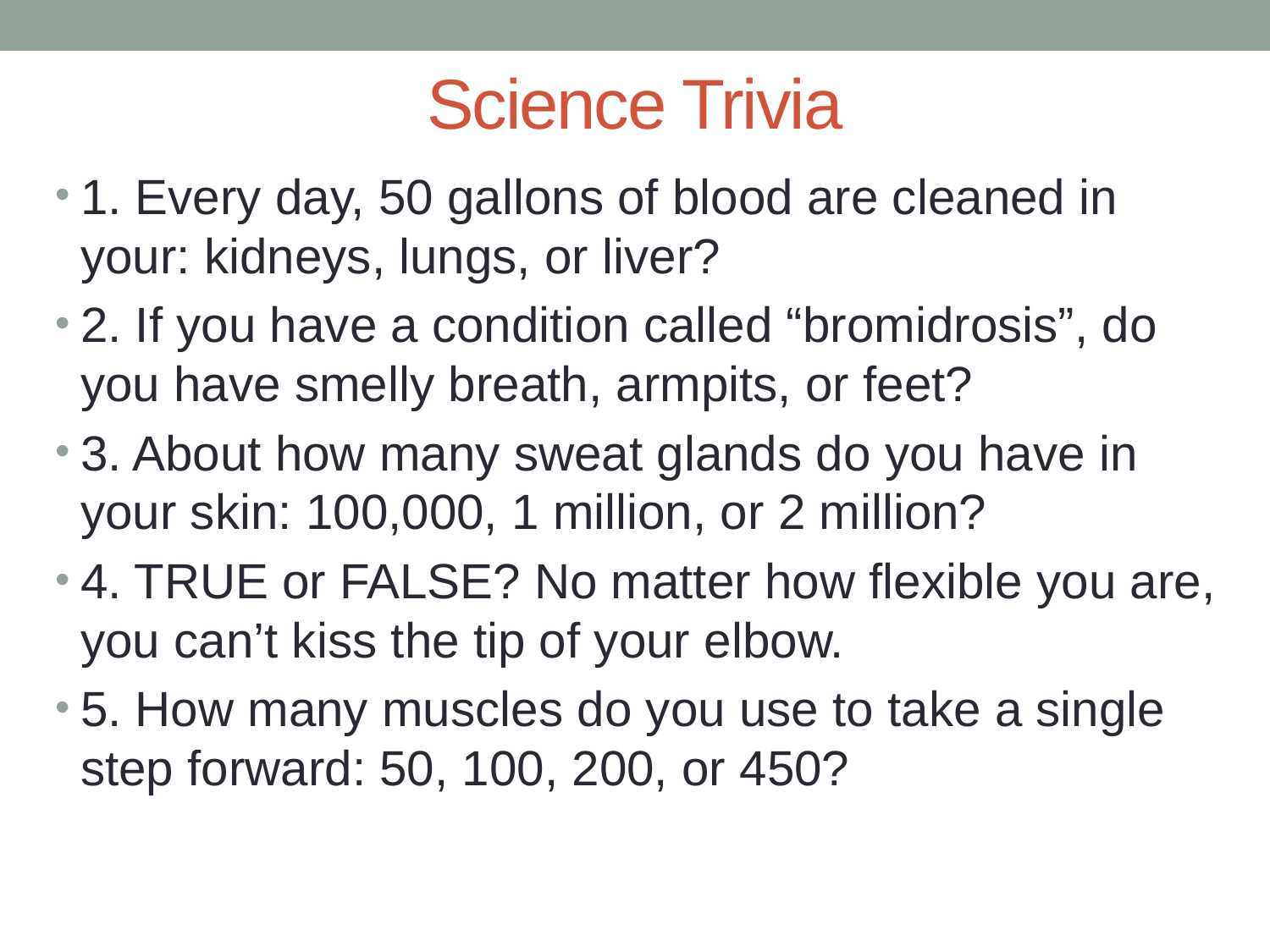

# Science Trivia
1. Every day, 50 gallons of blood are cleaned in your: kidneys, lungs, or liver?
2. If you have a condition called “bromidrosis”, do you have smelly breath, armpits, or feet?
3. About how many sweat glands do you have in your skin: 100,000, 1 million, or 2 million?
4. TRUE or FALSE? No matter how flexible you are, you can’t kiss the tip of your elbow.
5. How many muscles do you use to take a single step forward: 50, 100, 200, or 450?